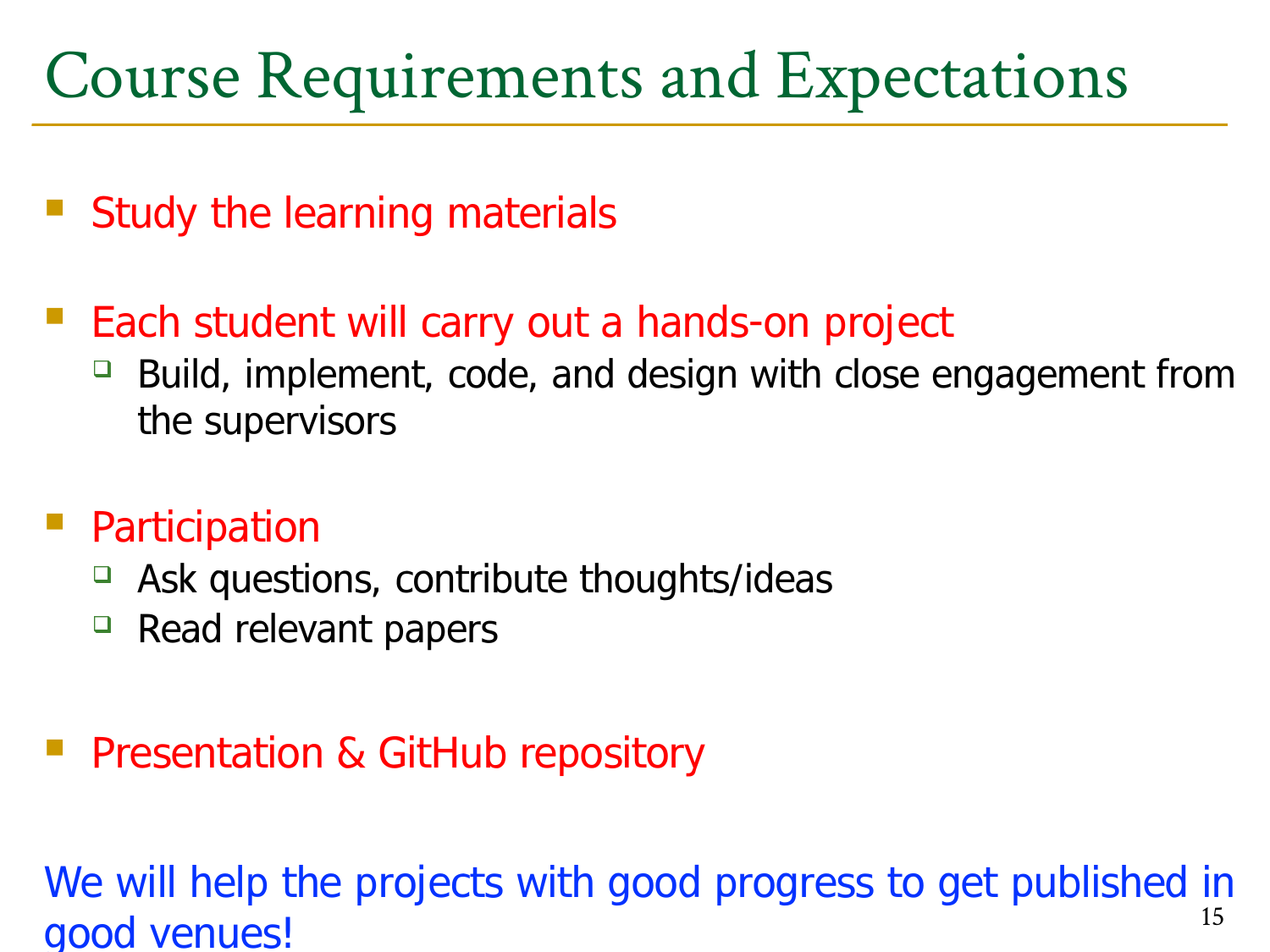

# Course Requirements and Expectations

Study the learning materials

Each student will carry out a hands-on project
Build, implement, code, and design with close engagement from the supervisors

Participation
Ask questions, contribute thoughts/ideas
Read relevant papers

Presentation & GitHub repository

We will help the projects with good progress to get published in good venues!

15